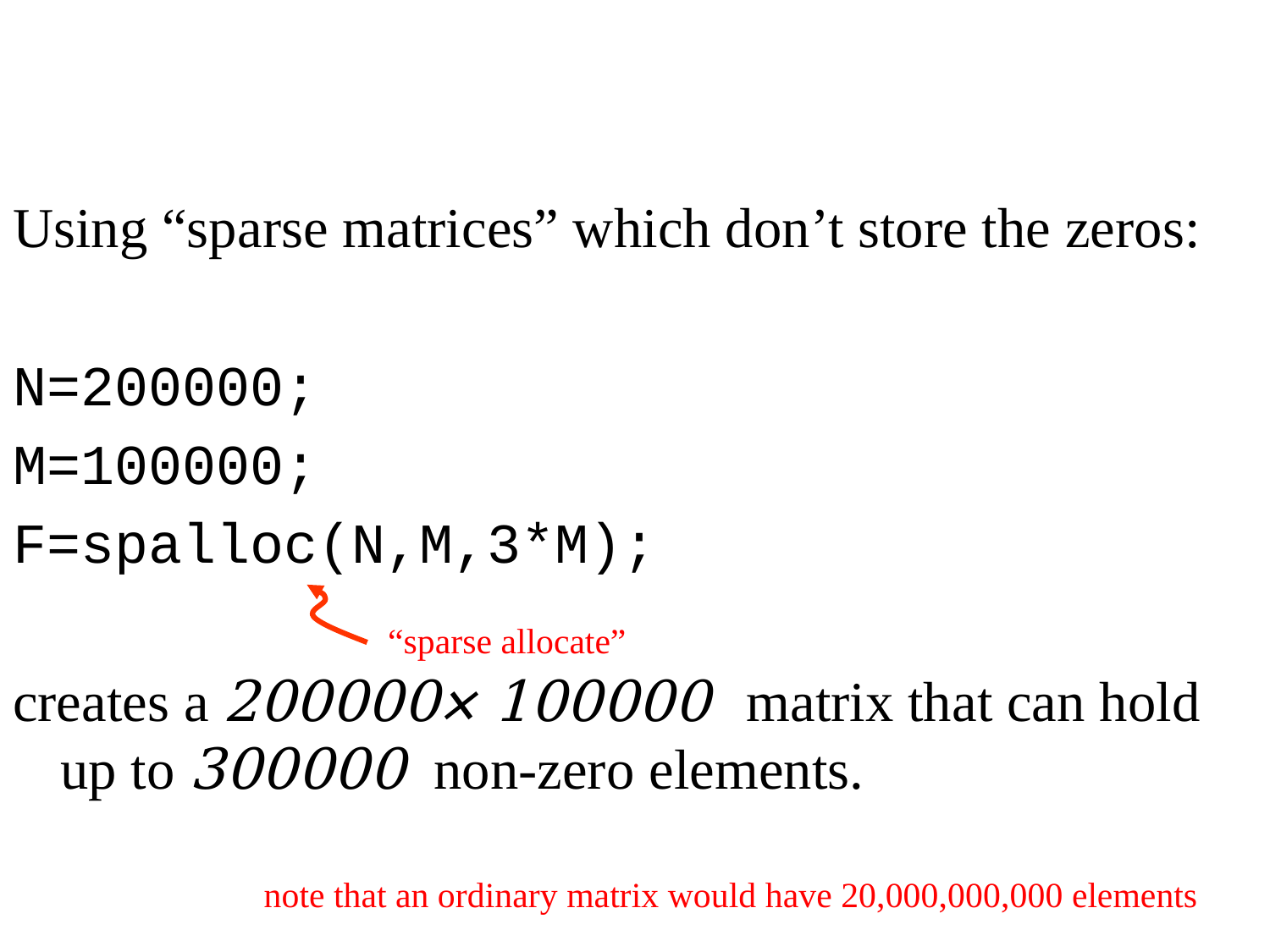

Using “sparse matrices” which don’t store the zeros:

N=200000;
M=100000;
F=spalloc(N,M,3*M);

creates a 200000× 100000  matrix that can hold up to 300000  non-zero elements.
“sparse allocate”

note that an ordinary matrix would have 20,000,000,000 elements